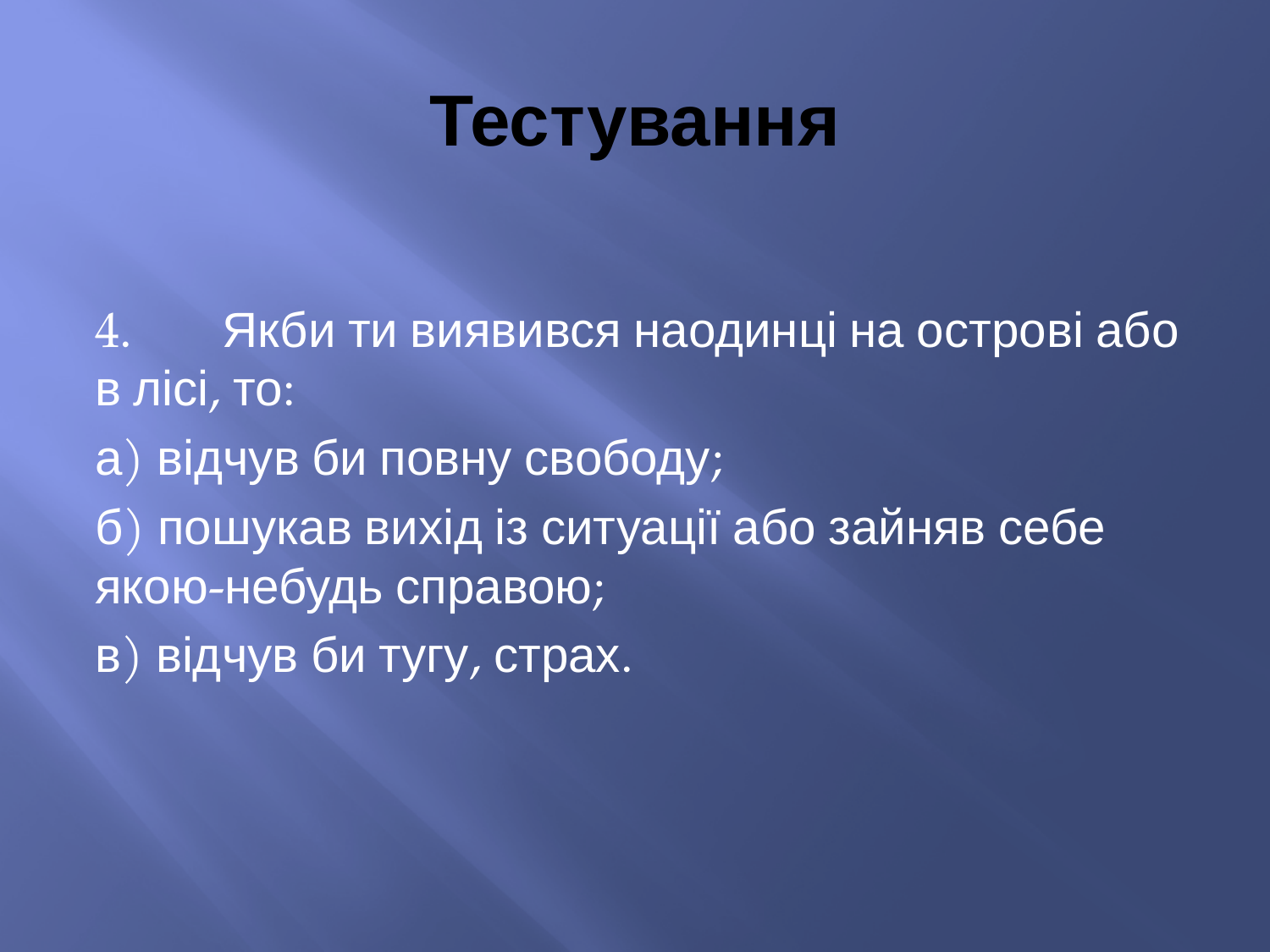

# Тестування

4.	Якби ти виявився наодинці на острові або в лісі, то:
а) відчув би повну свободу;
б) пошукав вихід із ситуації або зайняв себе якою-небудь справою;
в) відчув би тугу, страх.